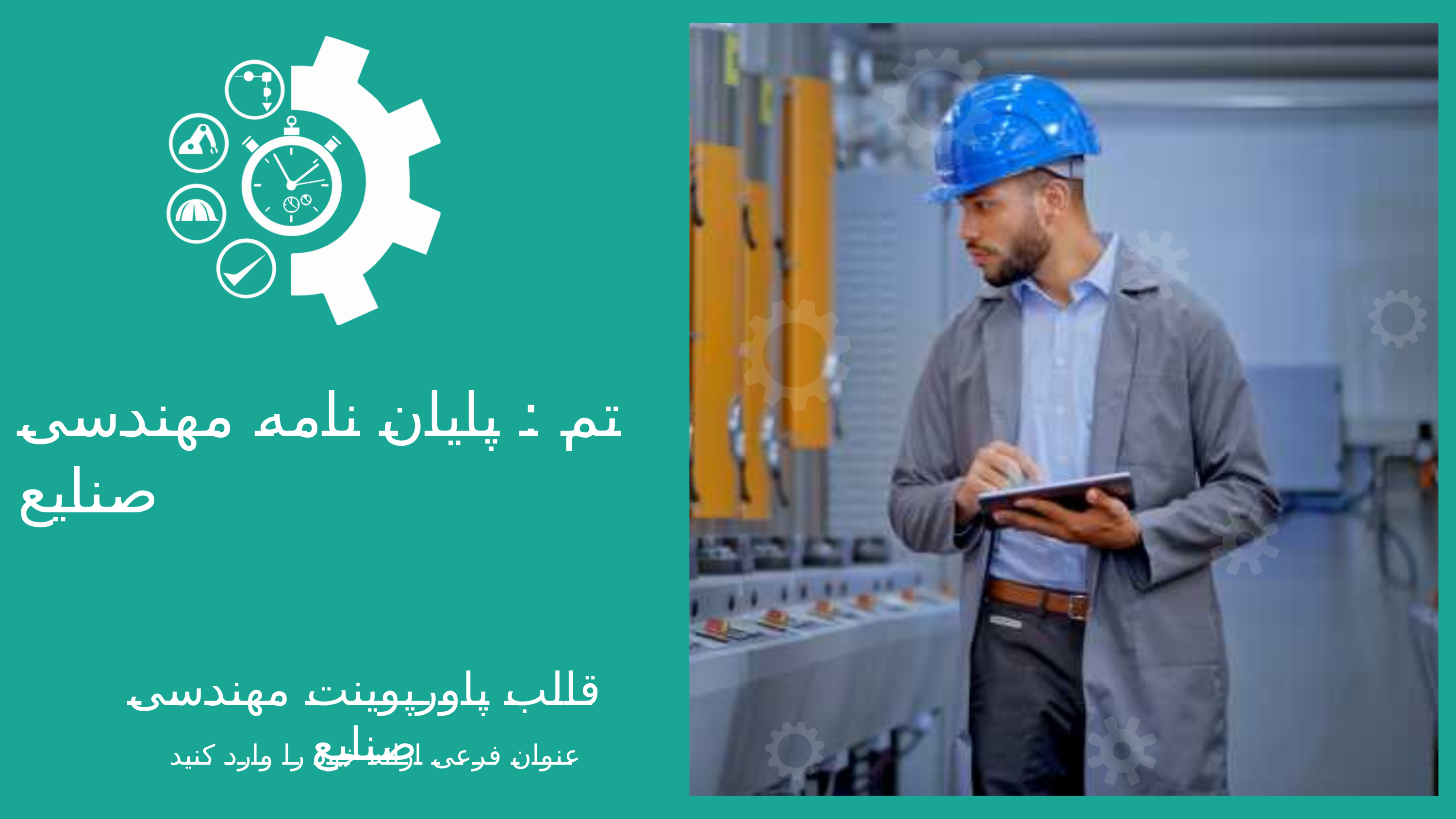

تم : پایان نامه مهندسی صنایع

قالب پاورپوینت مهندسی صنایع

عنوان فرعی ارائه خود را وارد کنید